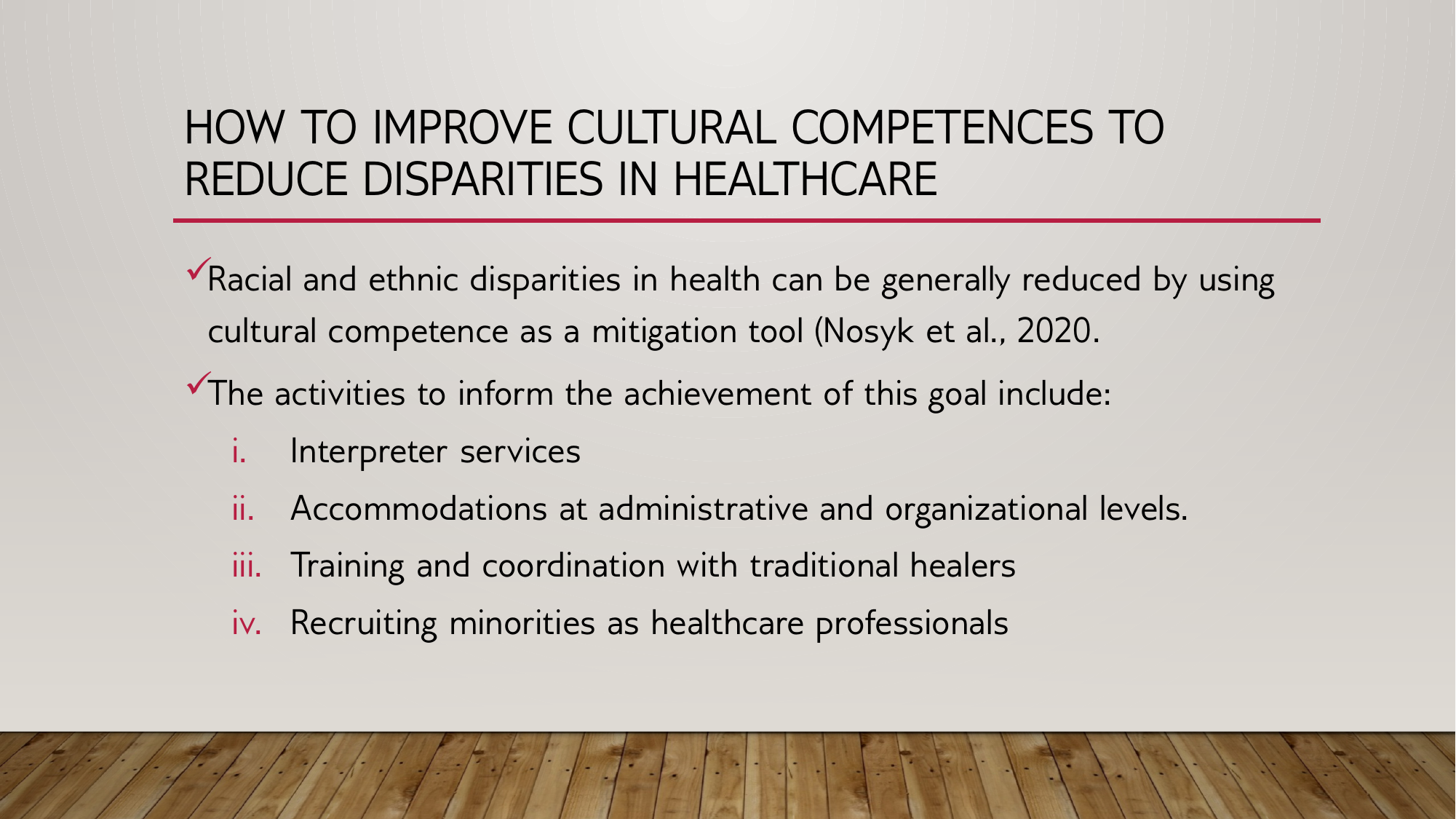

# How to Improve Cultural Competences to Reduce Disparities in Healthcare
Racial and ethnic disparities in health can be generally reduced by using cultural competence as a mitigation tool (Nosyk et al., 2020.
The activities to inform the achievement of this goal include:
Interpreter services
Accommodations at administrative and organizational levels.
Training and coordination with traditional healers
Recruiting minorities as healthcare professionals